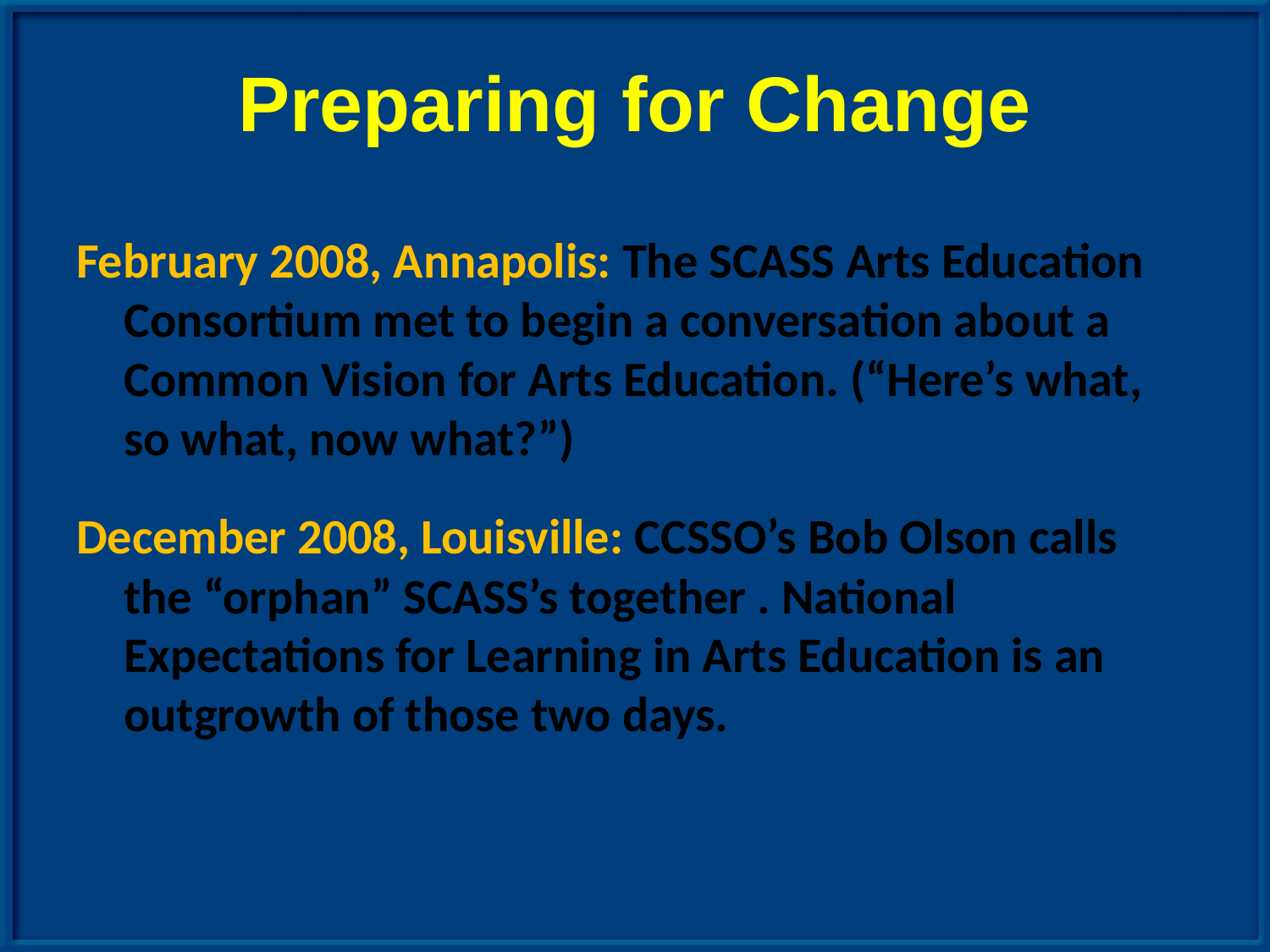

# Preparing for Change
February 2008, Annapolis: The SCASS Arts Education Consortium met to begin a conversation about a Common Vision for Arts Education. (“Here’s what, so what, now what?”)

December 2008, Louisville: CCSSO’s Bob Olson calls the “orphan” SCASS’s together . National Expectations for Learning in Arts Education is an outgrowth of those two days.